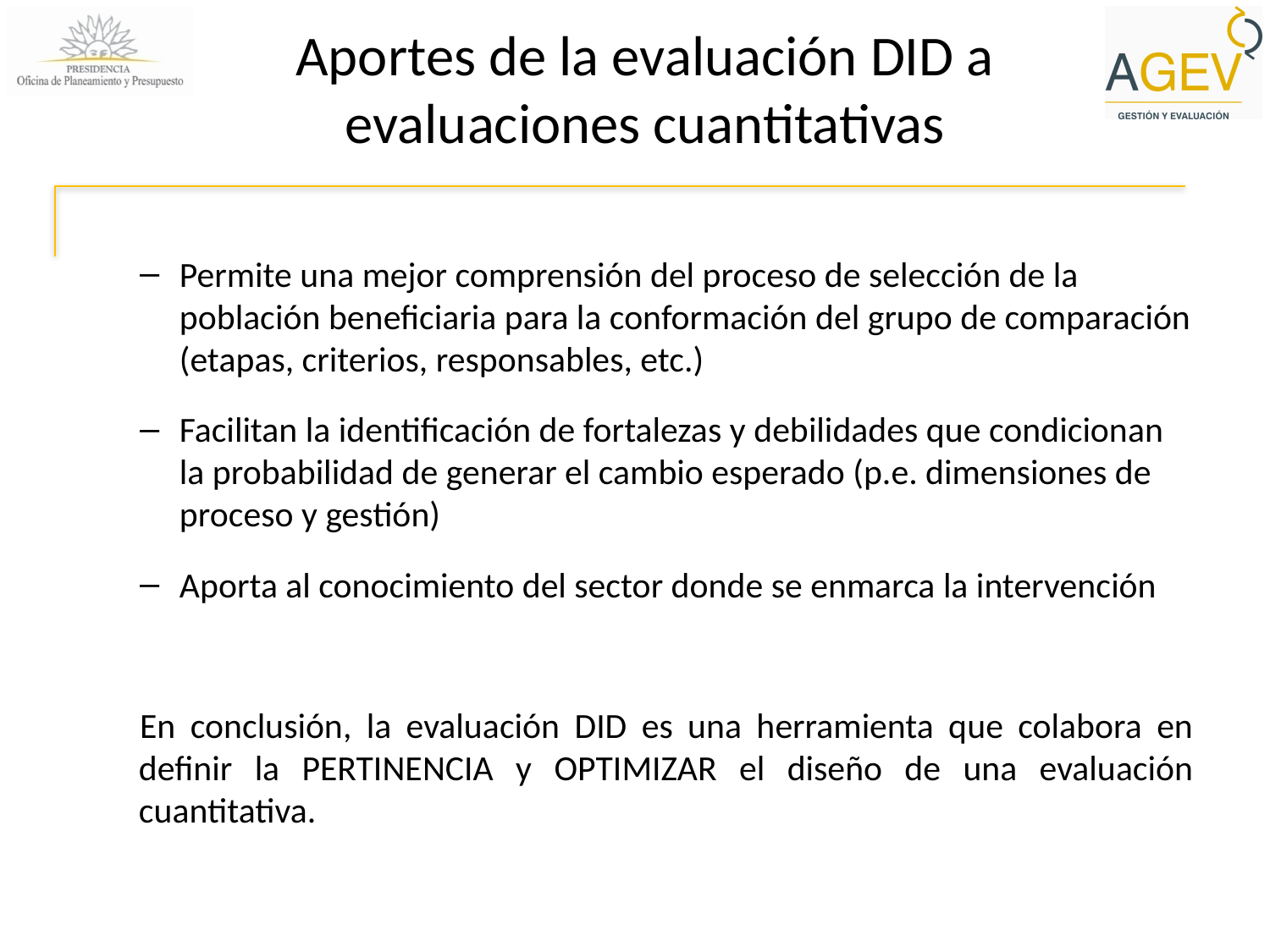

# Aportes de la evaluación DID a evaluaciones cuantitativas

Permite una mejor comprensión del proceso de selección de la población beneficiaria para la conformación del grupo de comparación (etapas, criterios, responsables, etc.)
Facilitan la identificación de fortalezas y debilidades que condicionan la probabilidad de generar el cambio esperado (p.e. dimensiones de proceso y gestión)
Aporta al conocimiento del sector donde se enmarca la intervención

En conclusión, la evaluación DID es una herramienta que colabora en definir la PERTINENCIA y OPTIMIZAR el diseño de una evaluación cuantitativa.